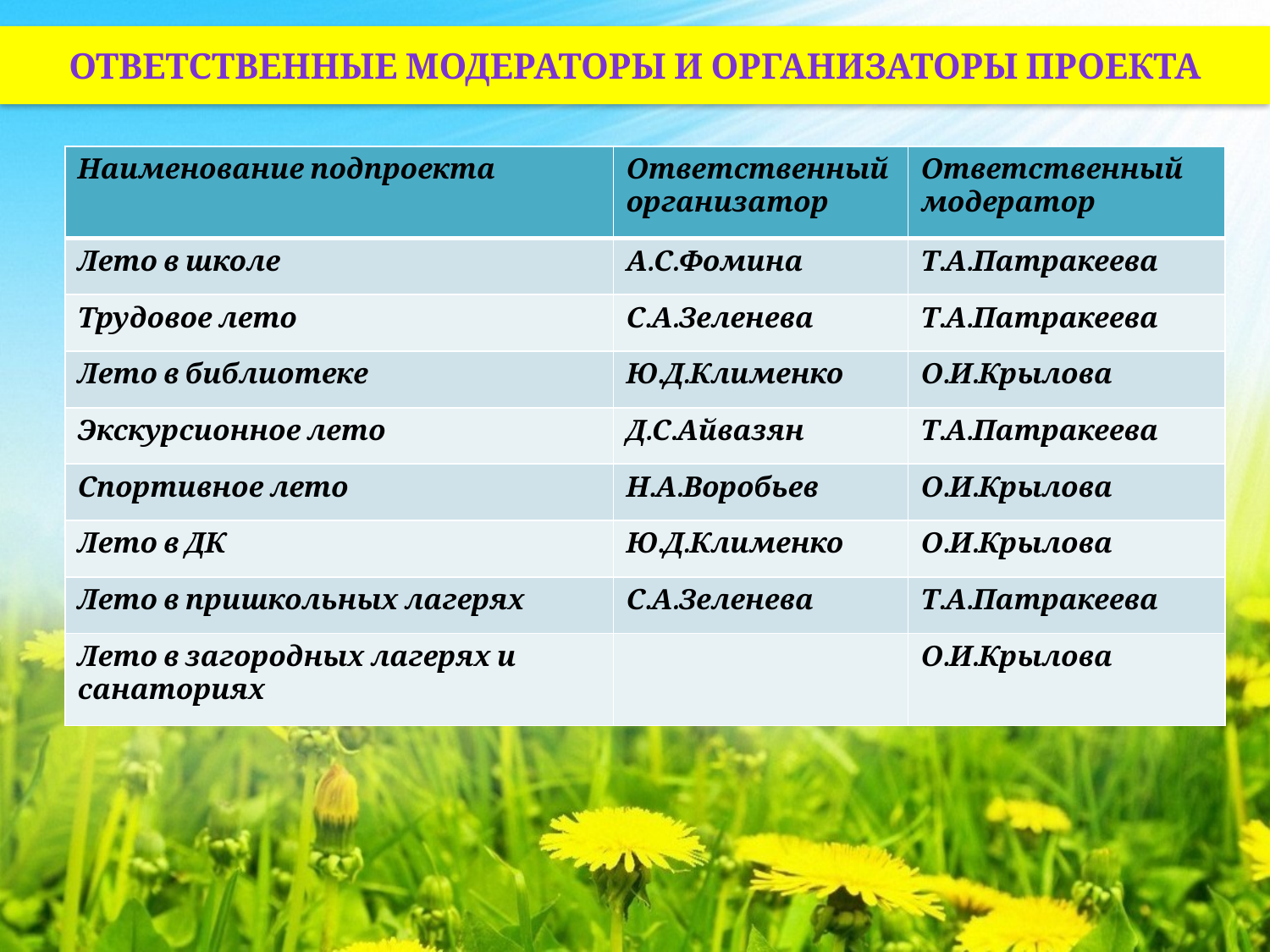

# Ответственные модераторы и организаторы проекта
| Наименование подпроекта | Ответственный организатор | Ответственный модератор |
| --- | --- | --- |
| Лето в школе | А.С.Фомина | Т.А.Патракеева |
| Трудовое лето | С.А.Зеленева | Т.А.Патракеева |
| Лето в библиотеке | Ю.Д.Клименко | О.И.Крылова |
| Экскурсионное лето | Д.С.Айвазян | Т.А.Патракеева |
| Спортивное лето | Н.А.Воробьев | О.И.Крылова |
| Лето в ДК | Ю.Д.Клименко | О.И.Крылова |
| Лето в пришкольных лагерях | С.А.Зеленева | Т.А.Патракеева |
| Лето в загородных лагерях и санаториях |  | О.И.Крылова |